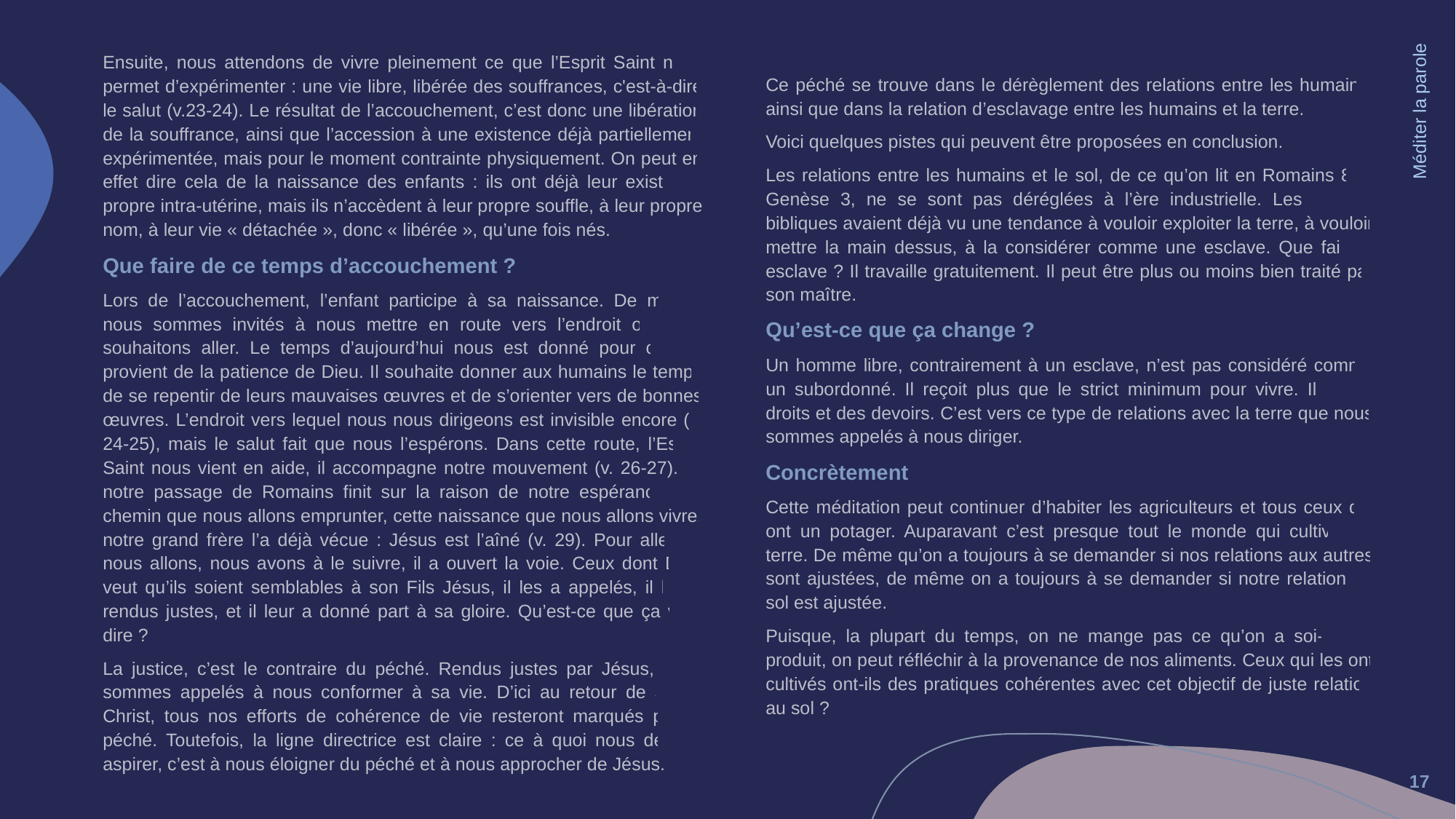

Ensuite, nous attendons de vivre pleinement ce que l’Esprit Saint nous permet d’expérimenter : une vie libre, libérée des souffrances, c'est-à-dire le salut (v.23-24). Le résultat de l’accouchement, c’est donc une libération de la souffrance, ainsi que l’accession à une existence déjà partiellement expérimentée, mais pour le moment contrainte physiquement. On peut en effet dire cela de la naissance des enfants : ils ont déjà leur existence propre intra-utérine, mais ils n’accèdent à leur propre souffle, à leur propre nom, à leur vie « détachée », donc « libérée », qu’une fois nés.
Que faire de ce temps d’accouchement ?
Lors de l’accouchement, l’enfant participe à sa naissance. De même, nous sommes invités à nous mettre en route vers l’endroit où nous souhaitons aller. Le temps d’aujourd’hui nous est donné pour cela, il provient de la patience de Dieu. Il souhaite donner aux humains le temps de se repentir de leurs mauvaises œuvres et de s’orienter vers de bonnes œuvres. L’endroit vers lequel nous nous dirigeons est invisible encore (v. 24-25), mais le salut fait que nous l’espérons. Dans cette route, l’Esprit Saint nous vient en aide, il accompagne notre mouvement (v. 26-27). Et notre passage de Romains finit sur la raison de notre espérance : le chemin que nous allons emprunter, cette naissance que nous allons vivre, notre grand frère l’a déjà vécue : Jésus est l’aîné (v. 29). Pour aller où nous allons, nous avons à le suivre, il a ouvert la voie. Ceux dont Dieu veut qu’ils soient semblables à son Fils Jésus, il les a appelés, il les a rendus justes, et il leur a donné part à sa gloire. Qu’est-ce que ça veut dire ?
La justice, c’est le contraire du péché. Rendus justes par Jésus, nous sommes appelés à nous conformer à sa vie. D’ici au retour de Jésus Christ, tous nos efforts de cohérence de vie resteront marqués par le péché. Toutefois, la ligne directrice est claire : ce à quoi nous devons aspirer, c’est à nous éloigner du péché et à nous approcher de Jésus.
Ce péché se trouve dans le dérèglement des relations entre les humains, ainsi que dans la relation d’esclavage entre les humains et la terre.
Voici quelques pistes qui peuvent être proposées en conclusion.
Les relations entre les humains et le sol, de ce qu’on lit en Romains 8 et Genèse 3, ne se sont pas déréglées à l’ère industrielle. Les auteurs bibliques avaient déjà vu une tendance à vouloir exploiter la terre, à vouloir mettre la main dessus, à la considérer comme une esclave. Que fait un esclave ? Il travaille gratuitement. Il peut être plus ou moins bien traité par son maître.
Qu’est-ce que ça change ?
Un homme libre, contrairement à un esclave, n’est pas considéré comme un subordonné. Il reçoit plus que le strict minimum pour vivre. Il a des droits et des devoirs. C’est vers ce type de relations avec la terre que nous sommes appelés à nous diriger.
Concrètement
Cette méditation peut continuer d’habiter les agriculteurs et tous ceux qui ont un potager. Auparavant c’est presque tout le monde qui cultivait la terre. De même qu’on a toujours à se demander si nos relations aux autres sont ajustées, de même on a toujours à se demander si notre relation au sol est ajustée.
Puisque, la plupart du temps, on ne mange pas ce qu’on a soi-même produit, on peut réfléchir à la provenance de nos aliments. Ceux qui les ont cultivés ont-ils des pratiques cohérentes avec cet objectif de juste relation au sol ?

Méditer la parole
17